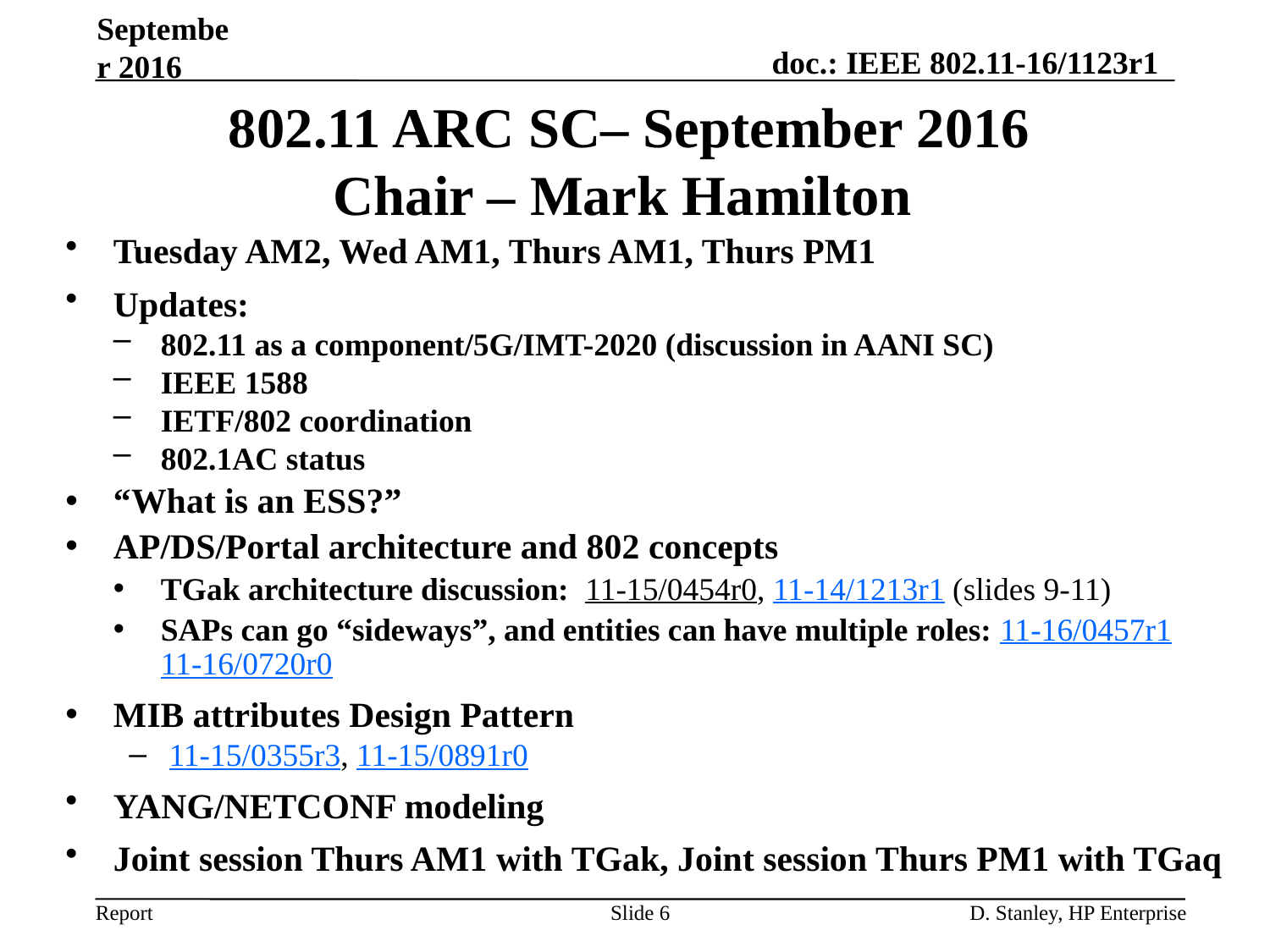

September 2016
# 802.11 ARC SC– September 2016 Chair – Mark Hamilton
Tuesday AM2, Wed AM1, Thurs AM1, Thurs PM1
Updates:
802.11 as a component/5G/IMT-2020 (discussion in AANI SC)
IEEE 1588
IETF/802 coordination
802.1AC status
“What is an ESS?”
AP/DS/Portal architecture and 802 concepts
TGak architecture discussion:  11-15/0454r0, 11-14/1213r1 (slides 9-11)
SAPs can go “sideways”, and entities can have multiple roles: 11-16/0457r1 11-16/0720r0
MIB attributes Design Pattern
11-15/0355r3, 11-15/0891r0
YANG/NETCONF modeling
Joint session Thurs AM1 with TGak, Joint session Thurs PM1 with TGaq
Slide 6
D. Stanley, HP Enterprise